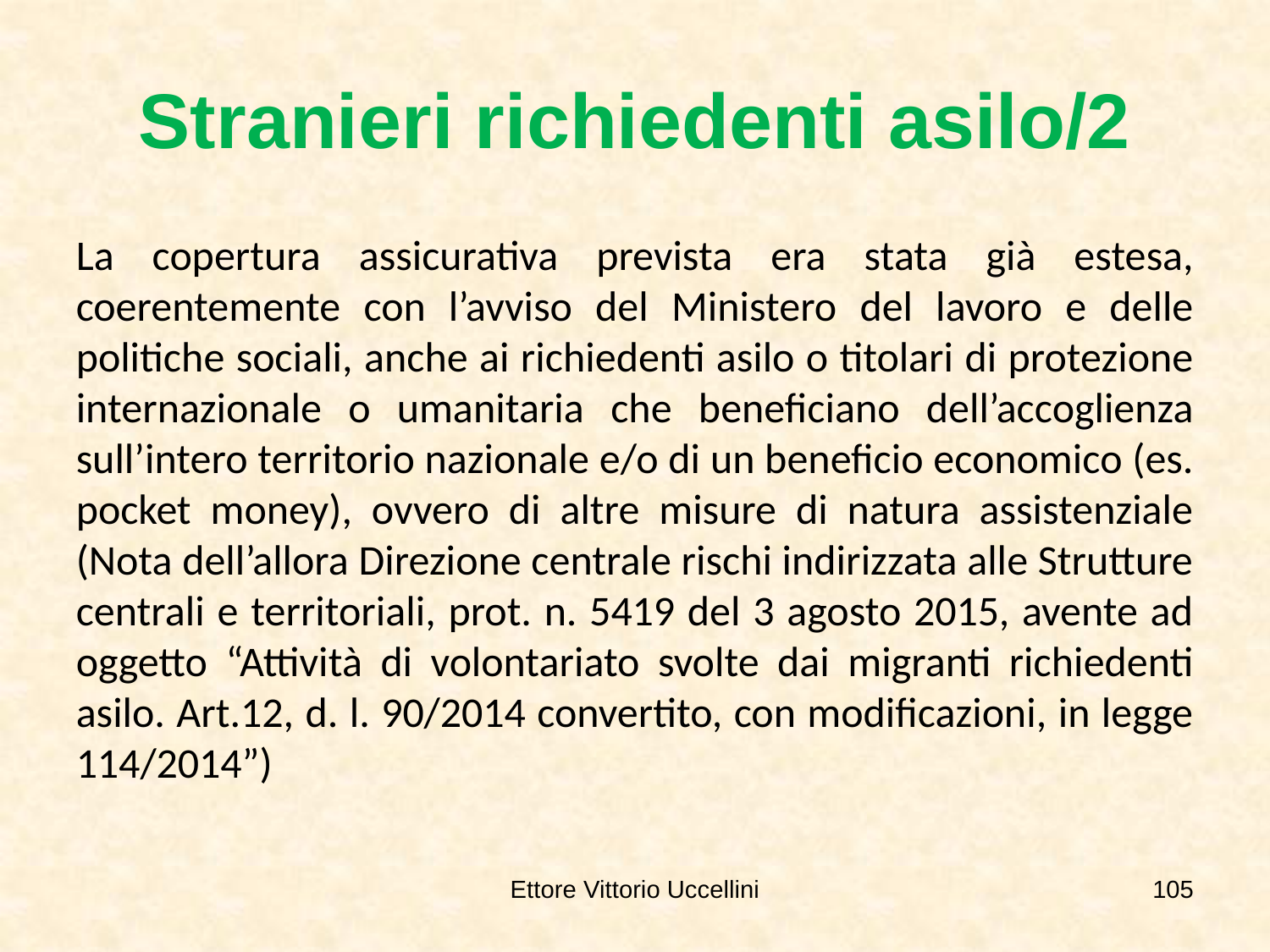

Stranieri richiedenti asilo/2
La copertura assicurativa prevista era stata già estesa, coerentemente con l’avviso del Ministero del lavoro e delle politiche sociali, anche ai richiedenti asilo o titolari di protezione internazionale o umanitaria che beneficiano dell’accoglienza sull’intero territorio nazionale e/o di un beneficio economico (es. pocket money), ovvero di altre misure di natura assistenziale (Nota dell’allora Direzione centrale rischi indirizzata alle Strutture centrali e territoriali, prot. n. 5419 del 3 agosto 2015, avente ad oggetto “Attività di volontariato svolte dai migranti richiedenti asilo. Art.12, d. l. 90/2014 convertito, con modificazioni, in legge 114/2014”)
Ettore Vittorio Uccellini
105